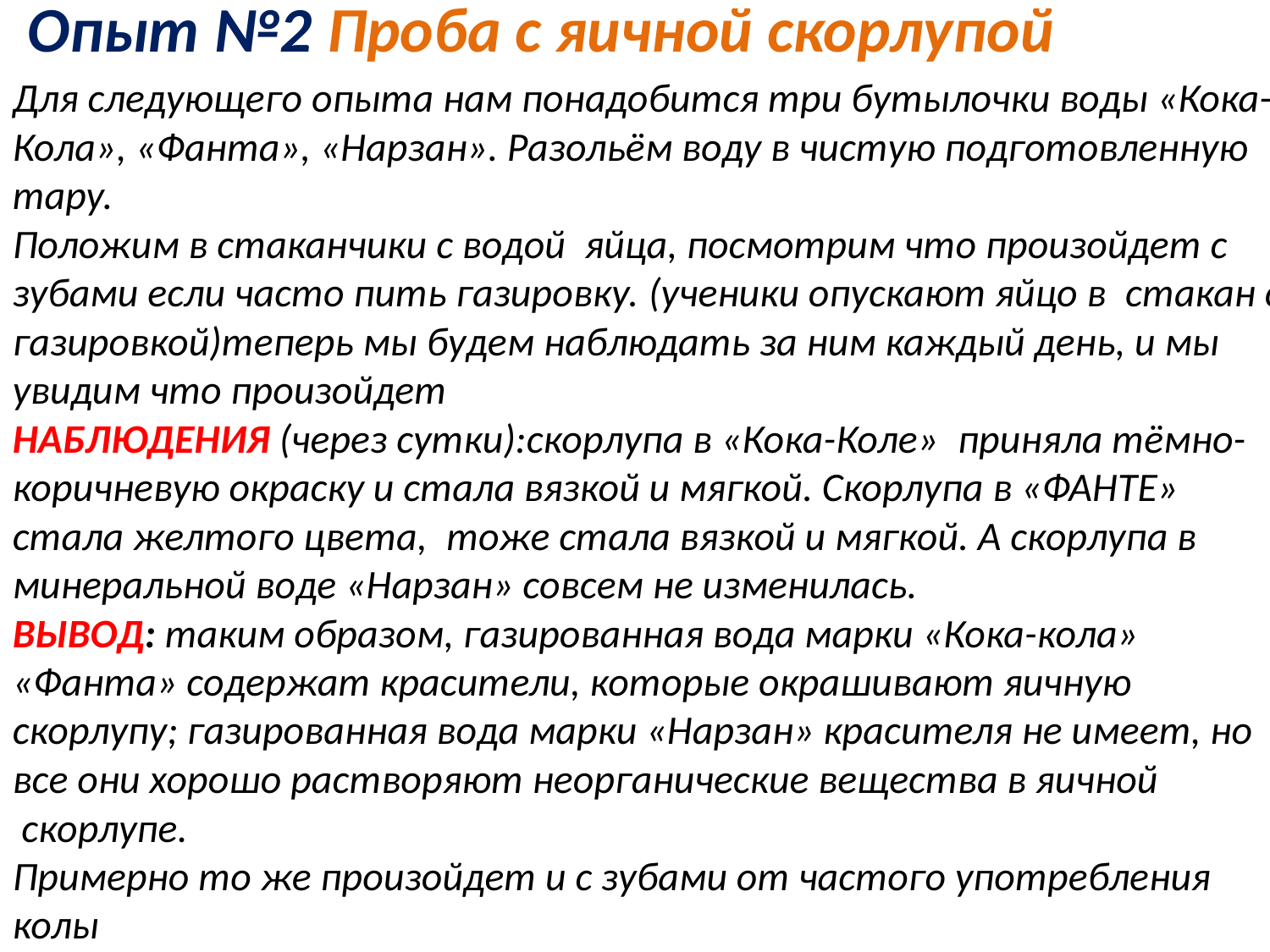

Опыт №2 Проба с яичной скорлупой
Для следующего опыта нам понадобится три бутылочки воды «Кока-Кола», «Фанта», «Нарзан». Разольём воду в чистую подготовленную тару.
Положим в стаканчики с водой  яйца, посмотрим что произойдет с зубами если часто пить газировку. (ученики опускают яйцо в  стакан с газировкой)теперь мы будем наблюдать за ним каждый день, и мы увидим что произойдет
НАБЛЮДЕНИЯ (через сутки):скорлупа в «Кока-Коле»  приняла тёмно-коричневую окраску и стала вязкой и мягкой. Скорлупа в «ФАНТЕ» стала желтого цвета,  тоже стала вязкой и мягкой. А скорлупа в минеральной воде «Нарзан» совсем не изменилась.
ВЫВОД: таким образом, газированная вода марки «Кока-кола» «Фанта» содержат красители, которые окрашивают яичную скорлупу; газированная вода марки «Нарзан» красителя не имеет, но все они хорошо растворяют неорганические вещества в яичной  скорлупе.
Примерно то же произойдет и с зубами от частого употребления колы